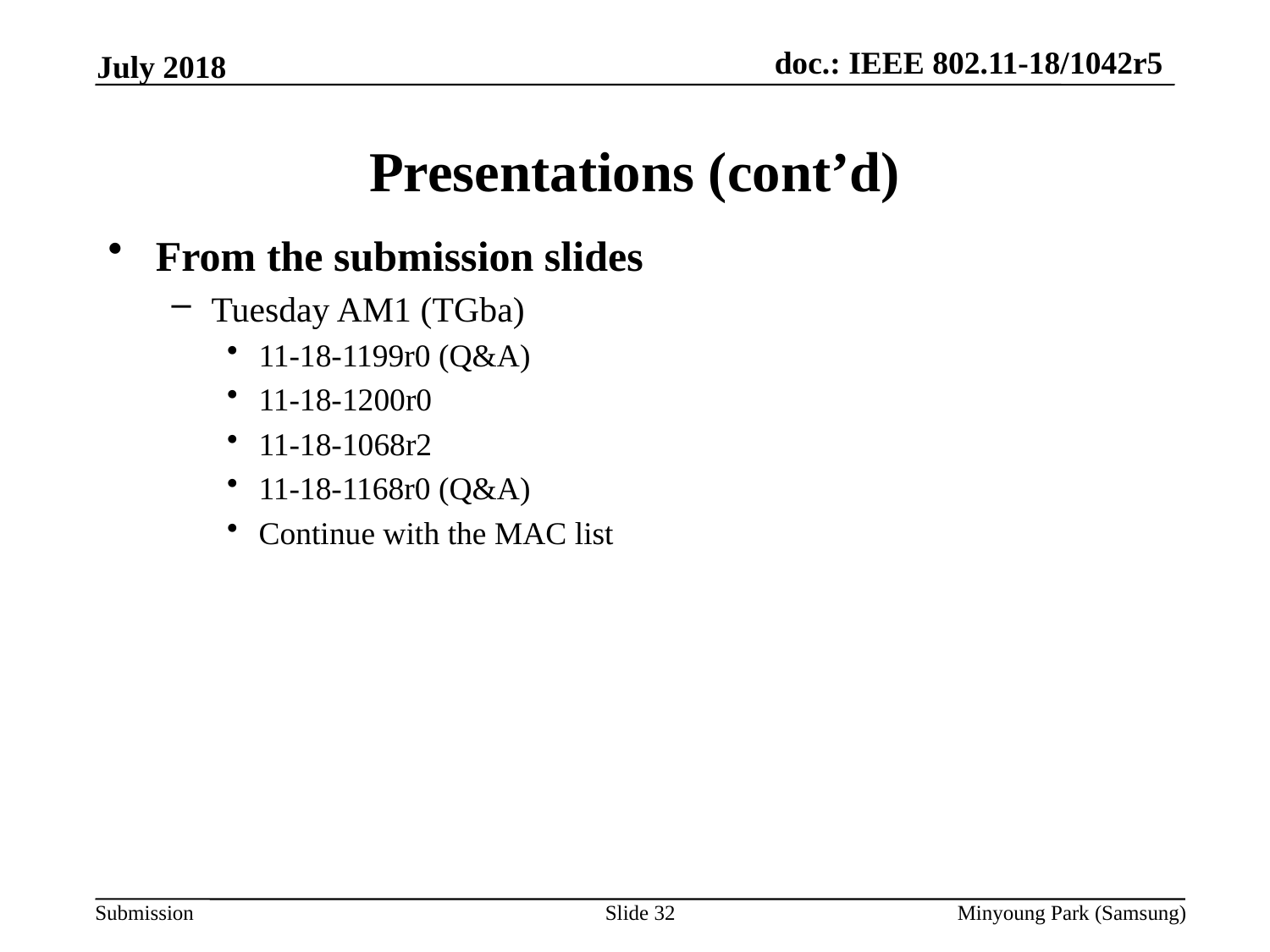

July 2018
# Presentations (cont’d)
From the submission slides
Tuesday AM1 (TGba)
11-18-1199r0 (Q&A)
11-18-1200r0
11-18-1068r2
11-18-1168r0 (Q&A)
Continue with the MAC list

Slide 32
Minyoung Park (Samsung)